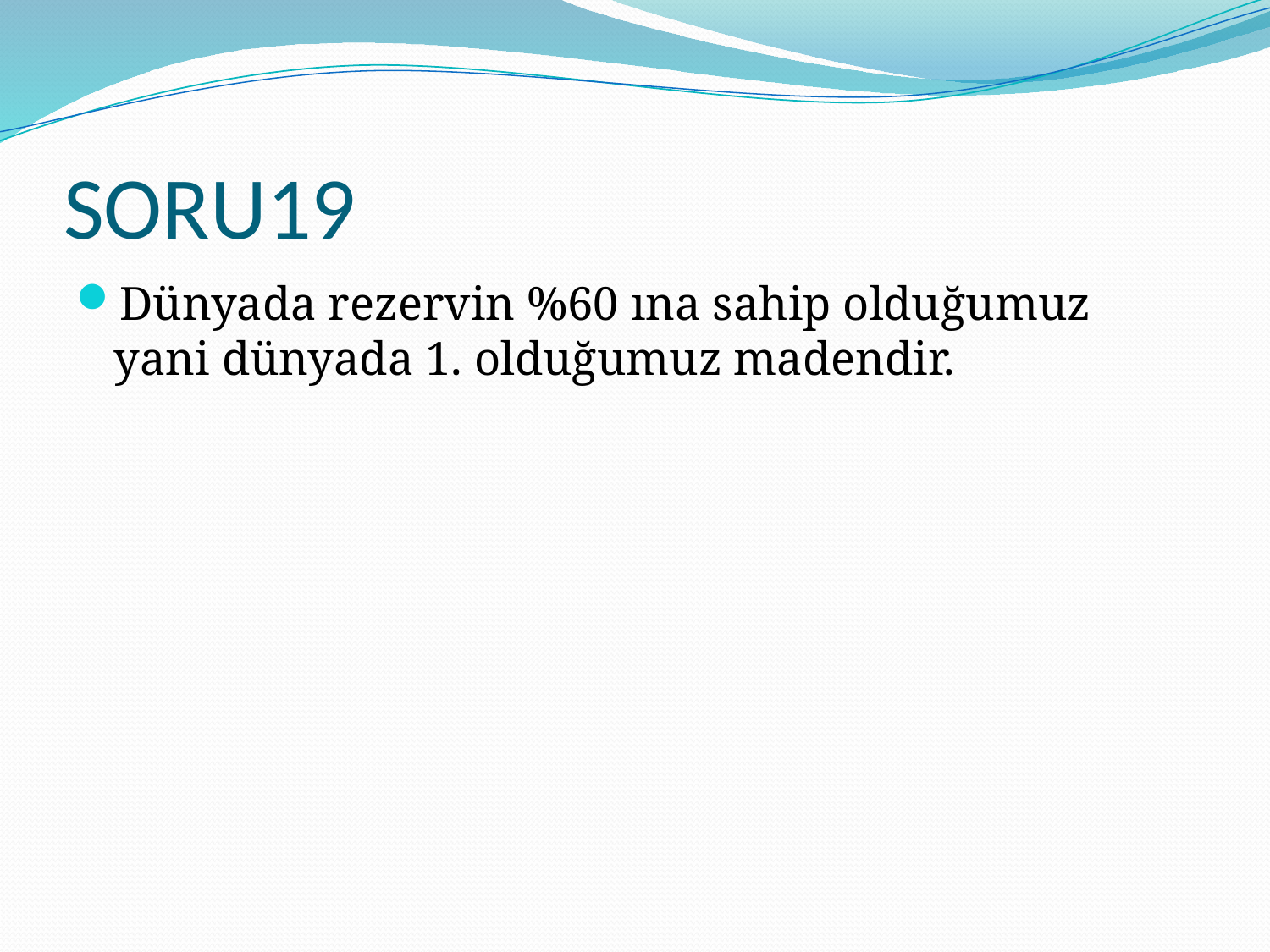

# SORU19
Dünyada rezervin %60 ına sahip olduğumuz yani dünyada 1. olduğumuz madendir.